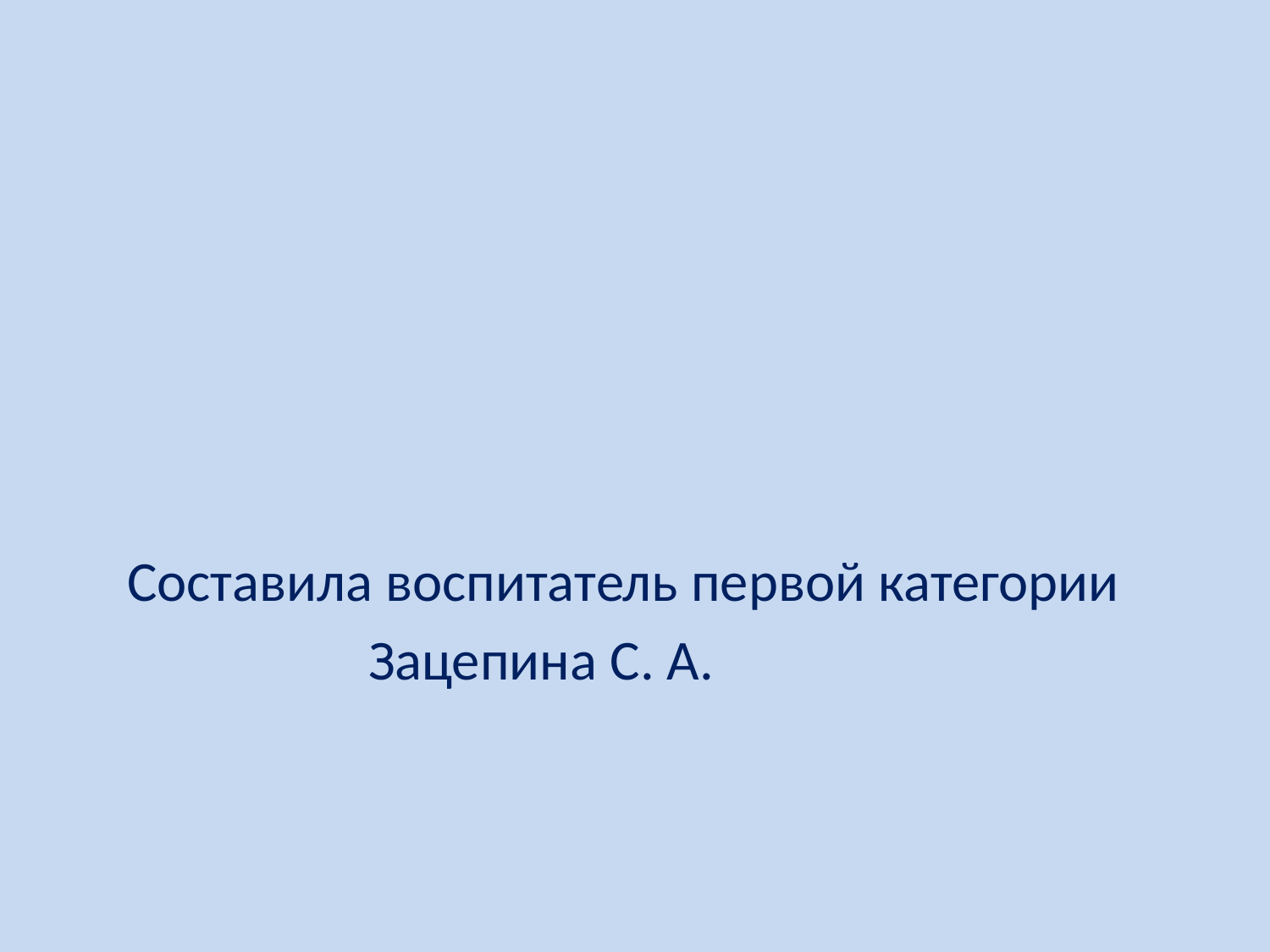

Составила воспитатель первой категории
                       Зацепина С. А.